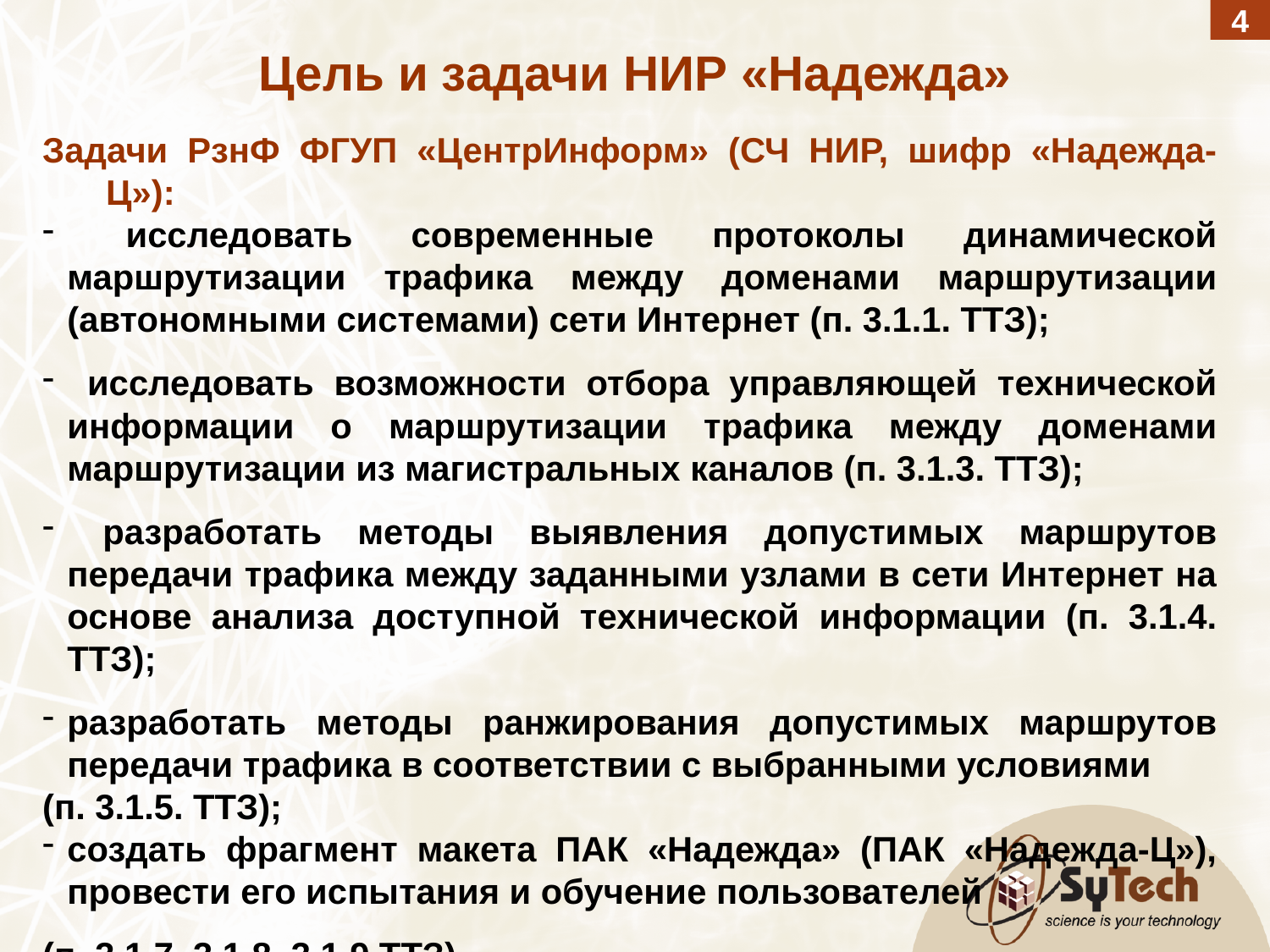

4
Цель и задачи НИР «Надежда»

Задачи РзнФ ФГУП «ЦентрИнформ» (СЧ НИР, шифр «Надежда-Ц»):
 исследовать современные протоколы динамической маршрутизации трафика между доменами маршрутизации (автономными системами) сети Интернет (п. 3.1.1. ТТЗ);
 исследовать возможности отбора управляющей технической информации о маршрутизации трафика между доменами маршрутизации из магистральных каналов (п. 3.1.3. ТТЗ);
 разработать методы выявления допустимых маршрутов передачи трафика между заданными узлами в сети Интернет на основе анализа доступной технической информации (п. 3.1.4. ТТЗ);
разработать методы ранжирования допустимых маршрутов передачи трафика в соответствии с выбранными условиями
(п. 3.1.5. ТТЗ);
создать фрагмент макета ПАК «Надежда» (ПАК «Надежда-Ц»), провести его испытания и обучение пользователей
(п. 3.1.7, 3.1.8, 3.1.9 ТТЗ).